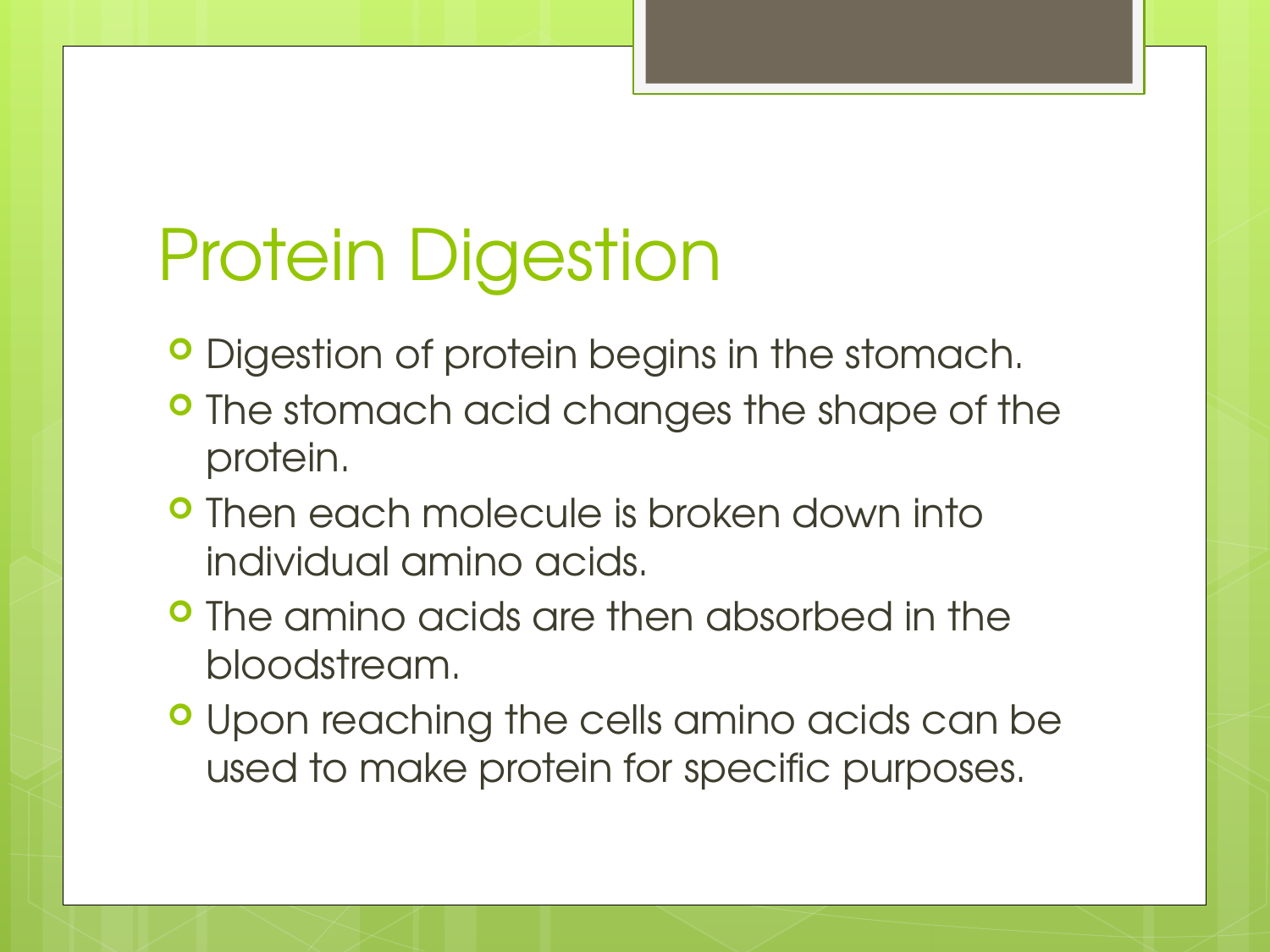

# Protein Digestion
Digestion of protein begins in the stomach.
The stomach acid changes the shape of the protein.
Then each molecule is broken down into individual amino acids.
The amino acids are then absorbed in the bloodstream.
Upon reaching the cells amino acids can be used to make protein for specific purposes.